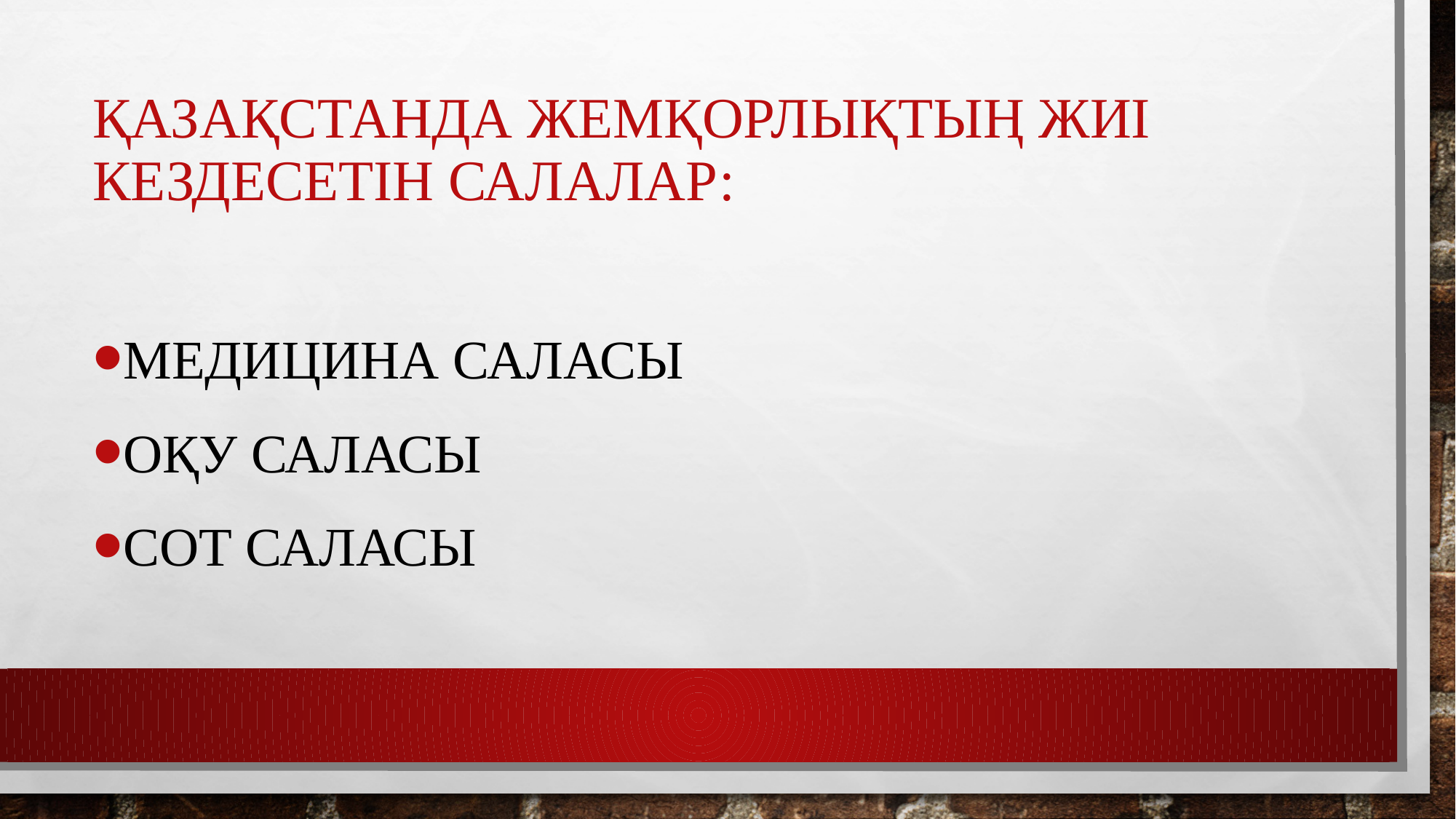

# Қазақстанда жемқорлықтың жиі кездесетін салалар:
Медицина саласы
Оқу саласы
Сот саласы